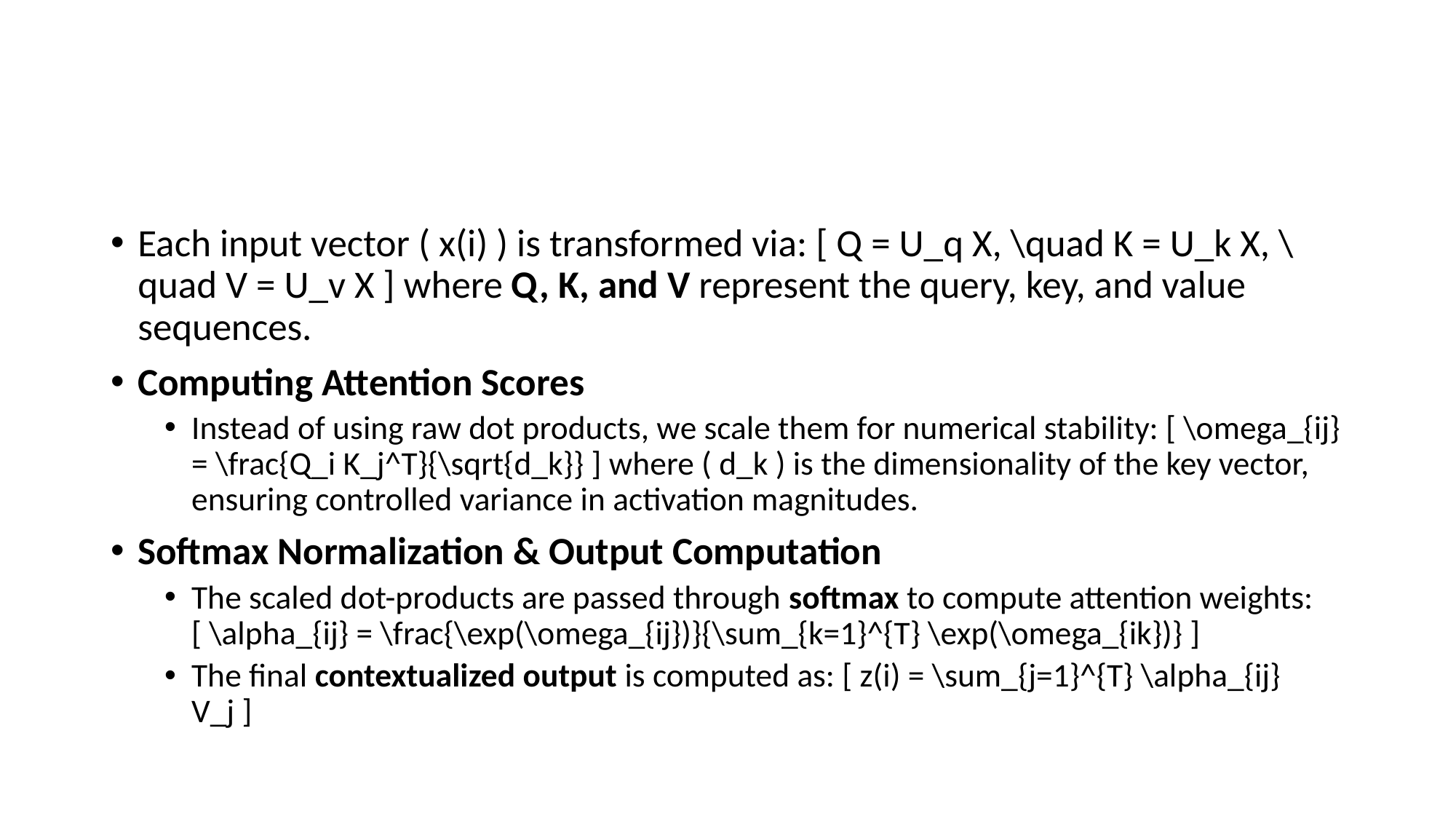

#
Each input vector ( x(i) ) is transformed via: [ Q = U_q X, \quad K = U_k X, \quad V = U_v X ] where Q, K, and V represent the query, key, and value sequences.
Computing Attention Scores
Instead of using raw dot products, we scale them for numerical stability: [ \omega_{ij} = \frac{Q_i K_j^T}{\sqrt{d_k}} ] where ( d_k ) is the dimensionality of the key vector, ensuring controlled variance in activation magnitudes.
Softmax Normalization & Output Computation
The scaled dot-products are passed through softmax to compute attention weights: [ \alpha_{ij} = \frac{\exp(\omega_{ij})}{\sum_{k=1}^{T} \exp(\omega_{ik})} ]
The final contextualized output is computed as: [ z(i) = \sum_{j=1}^{T} \alpha_{ij} V_j ]